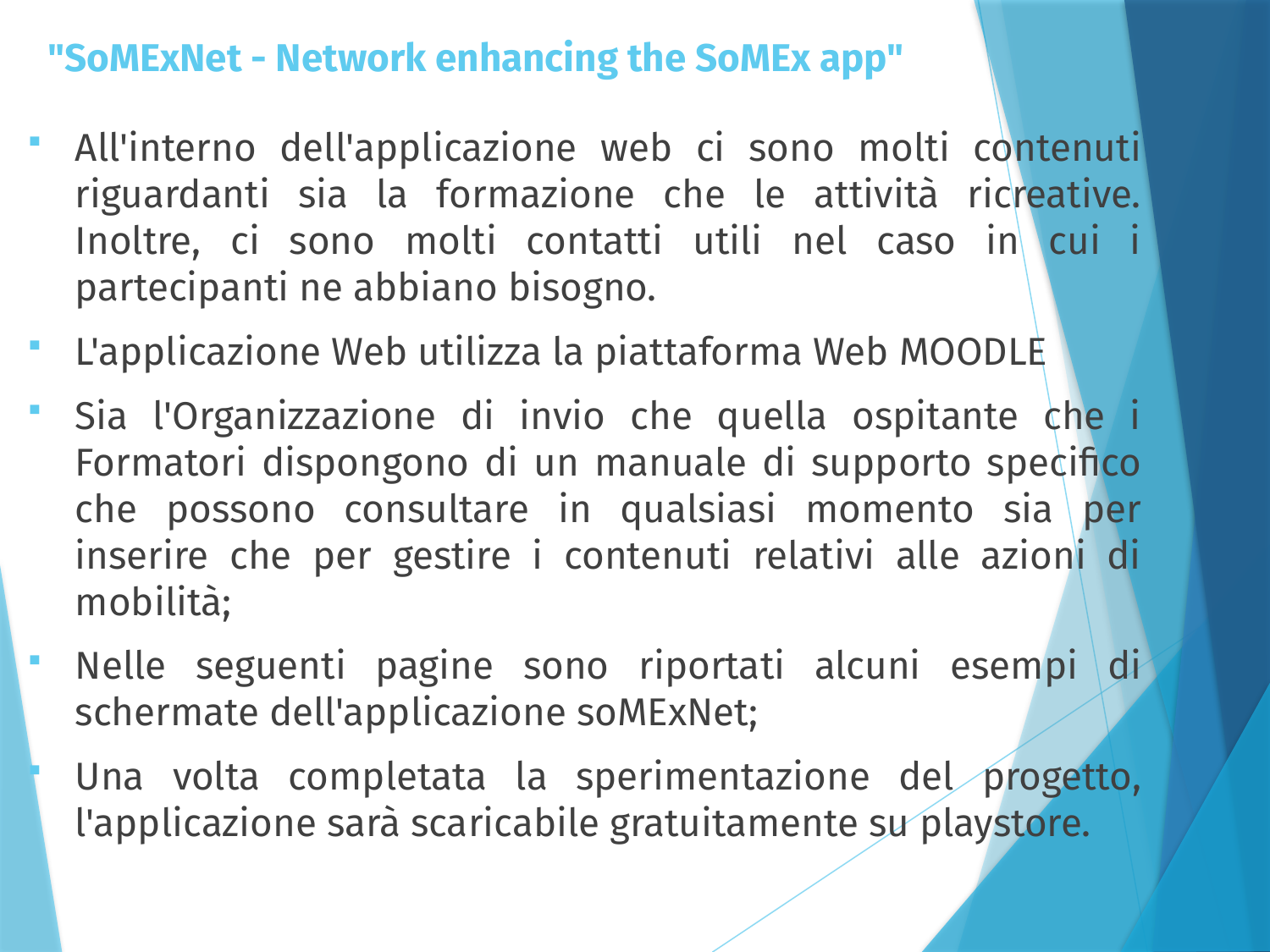

# "SoMExNet - Network enhancing the SoMEx app"
All'interno dell'applicazione web ci sono molti contenuti riguardanti sia la formazione che le attività ricreative. Inoltre, ci sono molti contatti utili nel caso in cui i partecipanti ne abbiano bisogno.
L'applicazione Web utilizza la piattaforma Web MOODLE
Sia l'Organizzazione di invio che quella ospitante che i Formatori dispongono di un manuale di supporto specifico che possono consultare in qualsiasi momento sia per inserire che per gestire i contenuti relativi alle azioni di mobilità;
Nelle seguenti pagine sono riportati alcuni esempi di schermate dell'applicazione soMExNet;
Una volta completata la sperimentazione del progetto, l'applicazione sarà scaricabile gratuitamente su playstore.